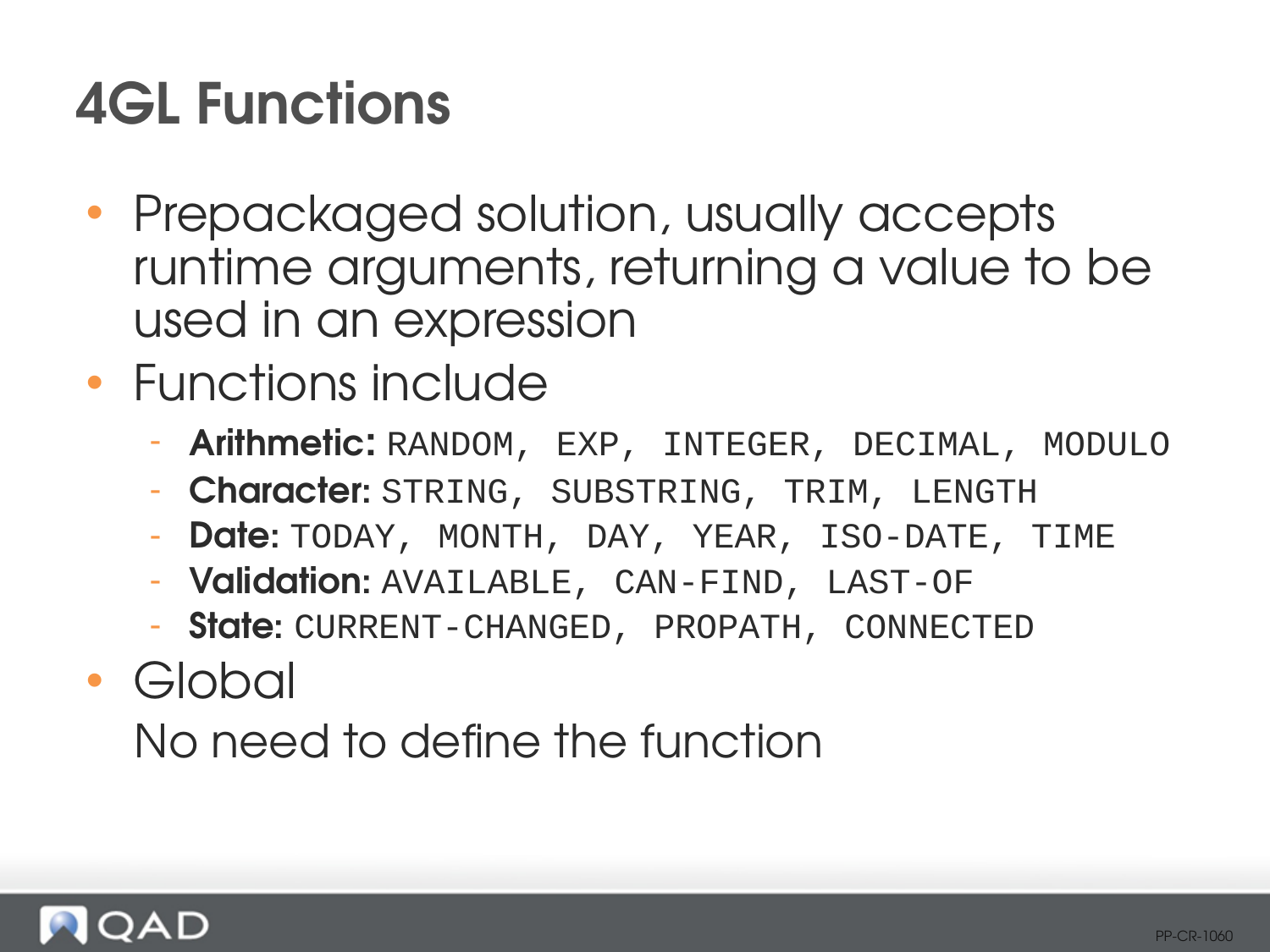

# 4GL Functions
Prepackaged solution, usually accepts runtime arguments, returning a value to be used in an expression
Functions include
Arithmetic: RANDOM, EXP, INTEGER, DECIMAL, MODULO
Character: STRING, SUBSTRING, TRIM, LENGTH
Date: TODAY, MONTH, DAY, YEAR, ISO-DATE, TIME
Validation: AVAILABLE, CAN-FIND, LAST-OF
State: CURRENT-CHANGED, PROPATH, CONNECTED
Global
No need to define the function
PP-CR-1060